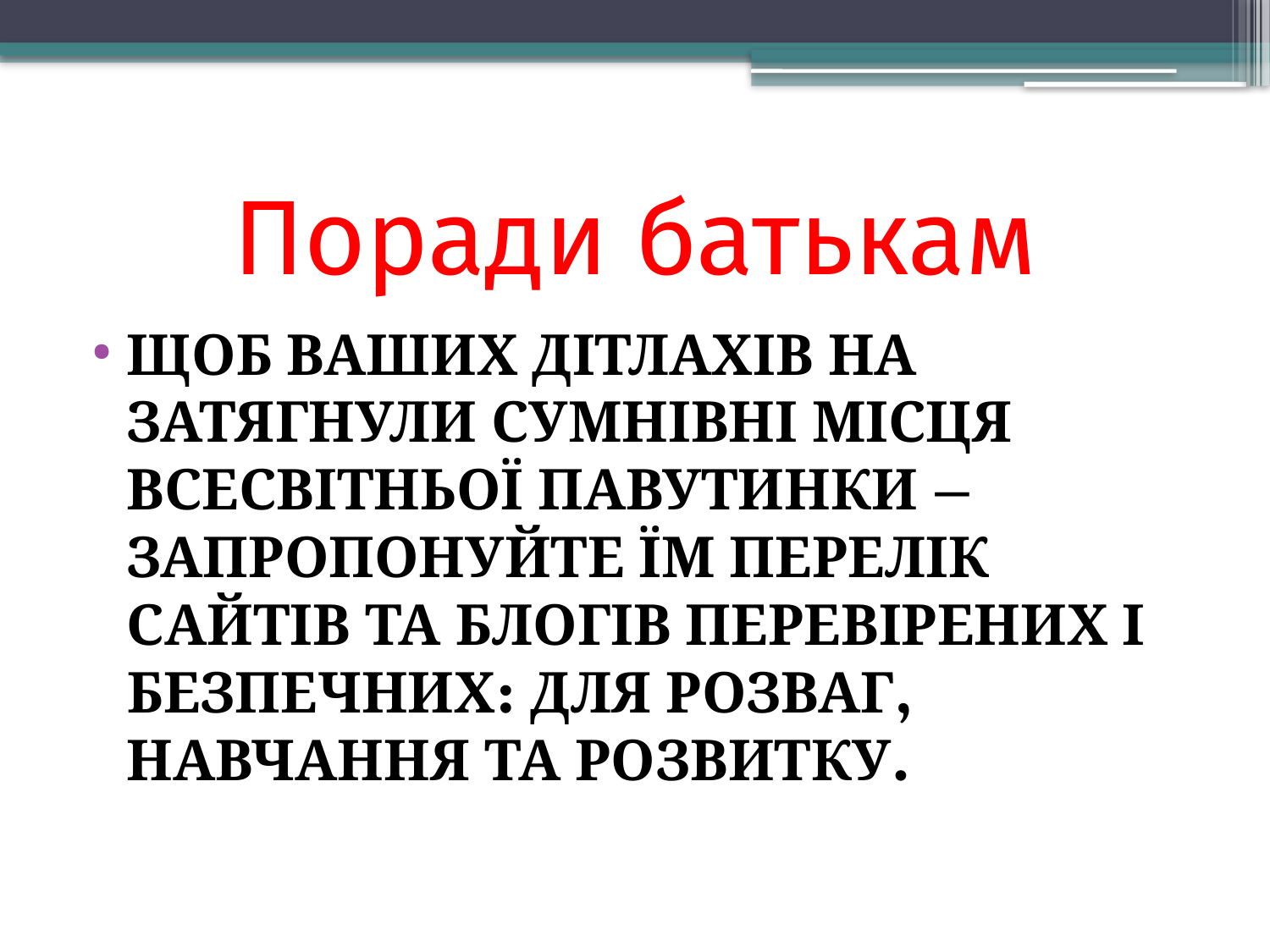

# Поради батькам
ЩОБ ВАШИХ ДІТЛАХІВ НА ЗАТЯГНУЛИ СУМНІВНІ МІСЦЯ ВСЕСВІТНЬОЇ ПАВУТИНКИ – ЗАПРОПОНУЙТЕ ЇМ ПЕРЕЛІК САЙТІВ ТА БЛОГІВ ПЕРЕВІРЕНИХ І БЕЗПЕЧНИХ: ДЛЯ РОЗВАГ, НАВЧАННЯ ТА РОЗВИТКУ.